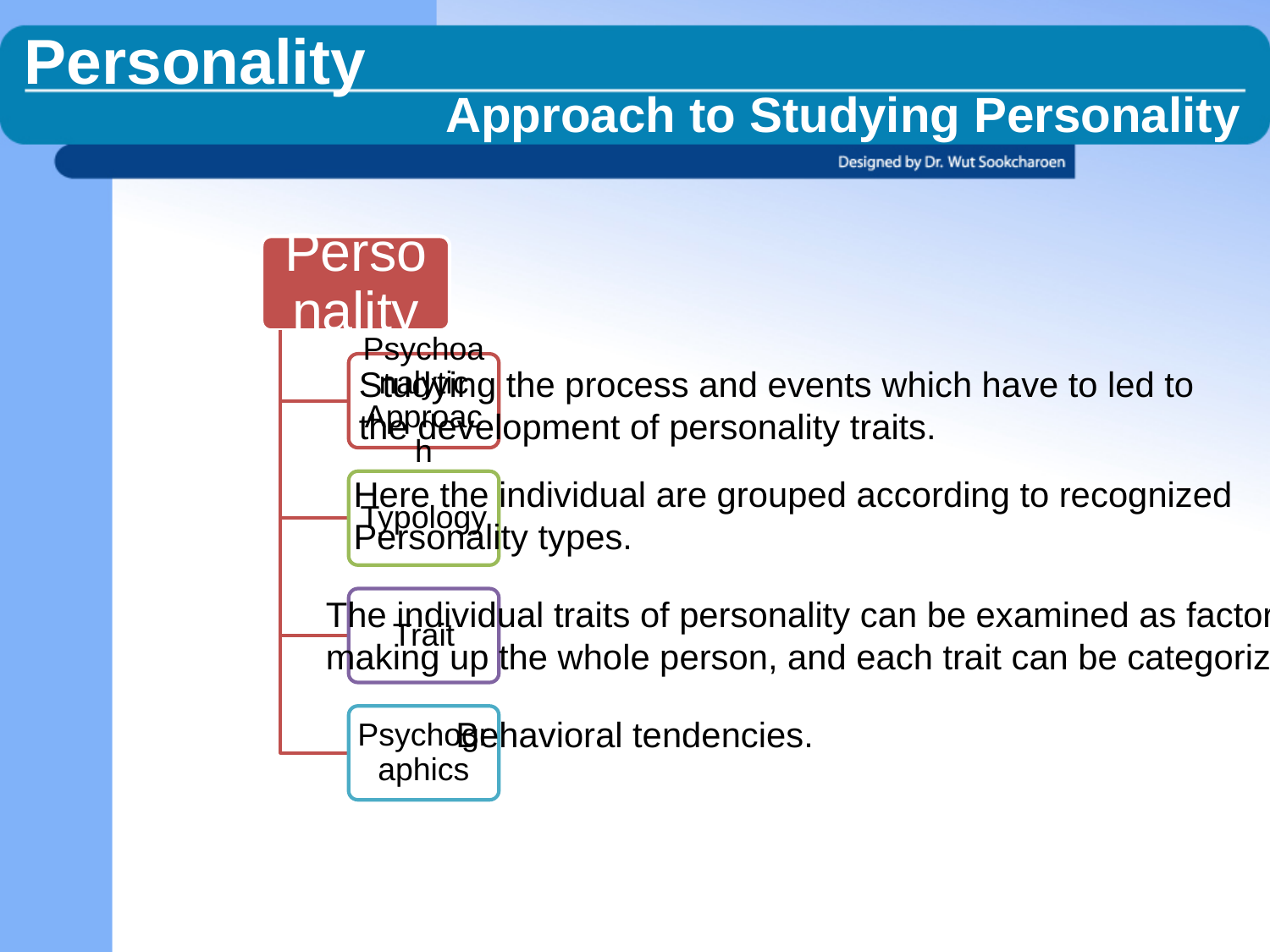

Personality
Approach to Studying Personality
Personality
Psychoanalytic Approach
Typology
Trait
Psychographics
Studying the process and events which have to led to
the development of personality traits.
Here the individual are grouped according to recognized
Personality types.
The individual traits of personality can be examined as factors
making up the whole person, and each trait can be categorized.
Behavioral tendencies.